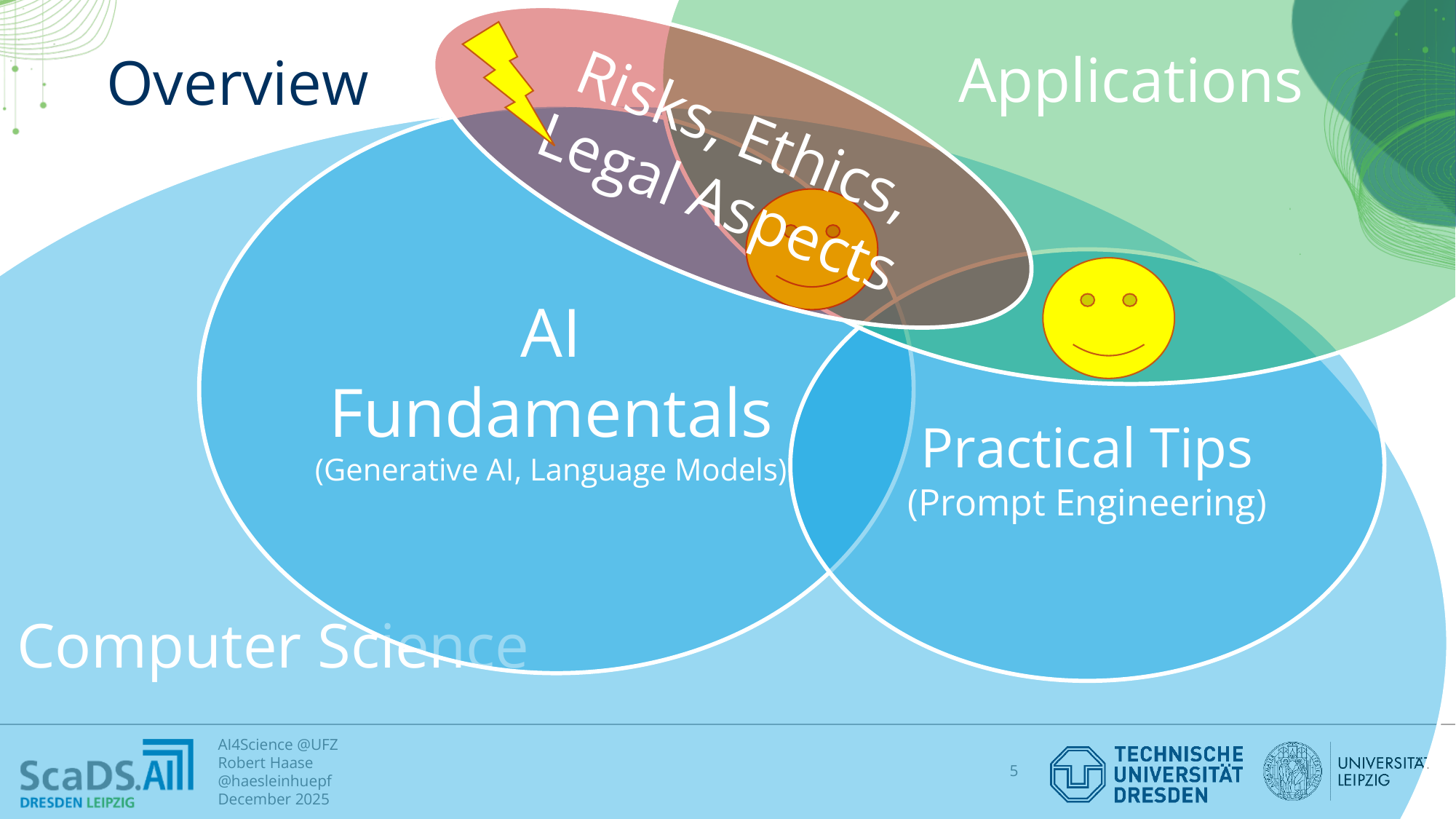

Applications

# Overview
Risks, Ethics, Legal Aspects
Computer Science
AI Fundamentals (Generative AI, Language Models)

Practical Tips (Prompt Engineering)